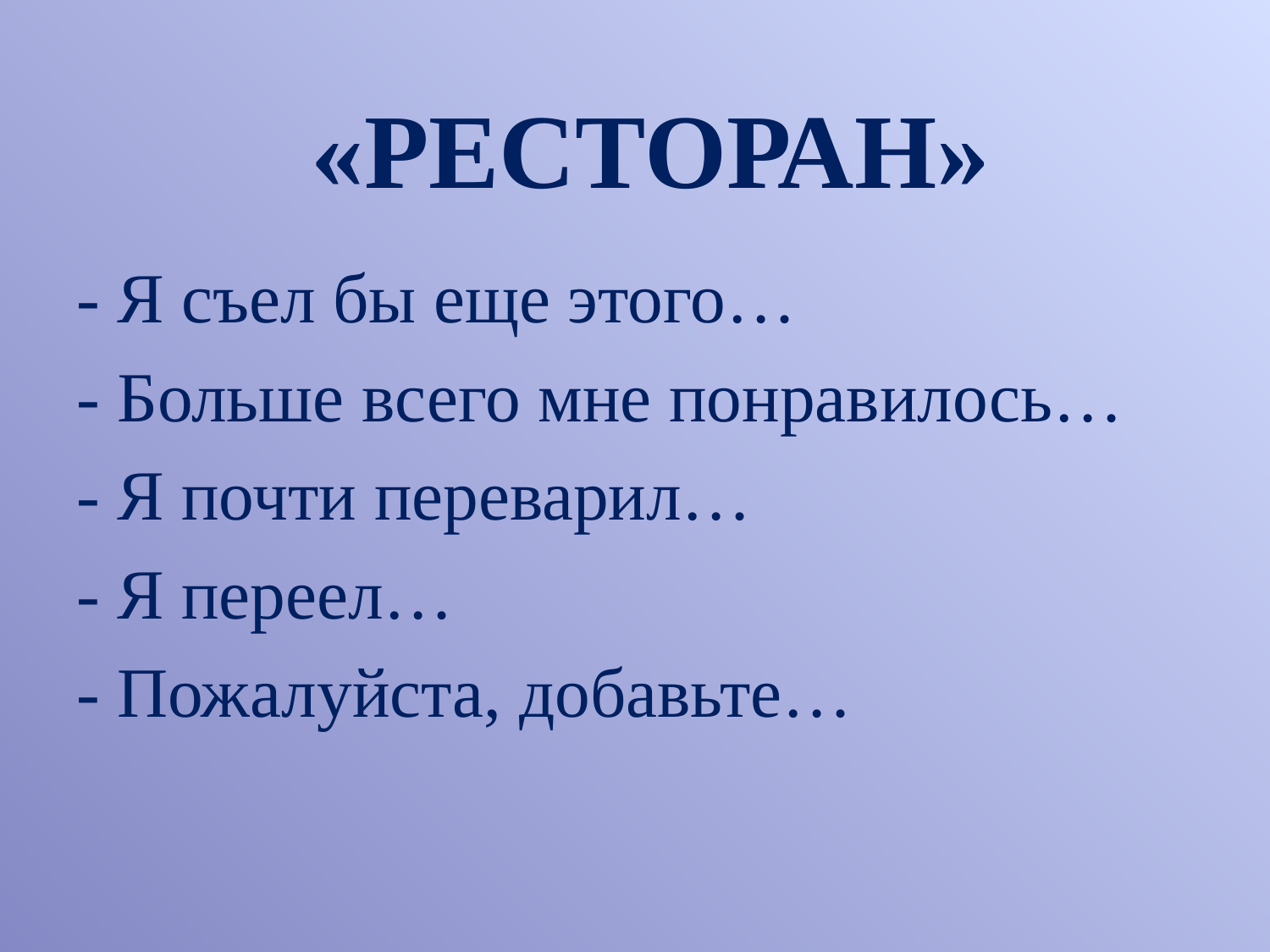

«РЕСТОРАН»
- Я съел бы еще этого…
- Больше всего мне понравилось…
- Я почти переварил…
- Я переел…
- Пожалуйста, добавьте…